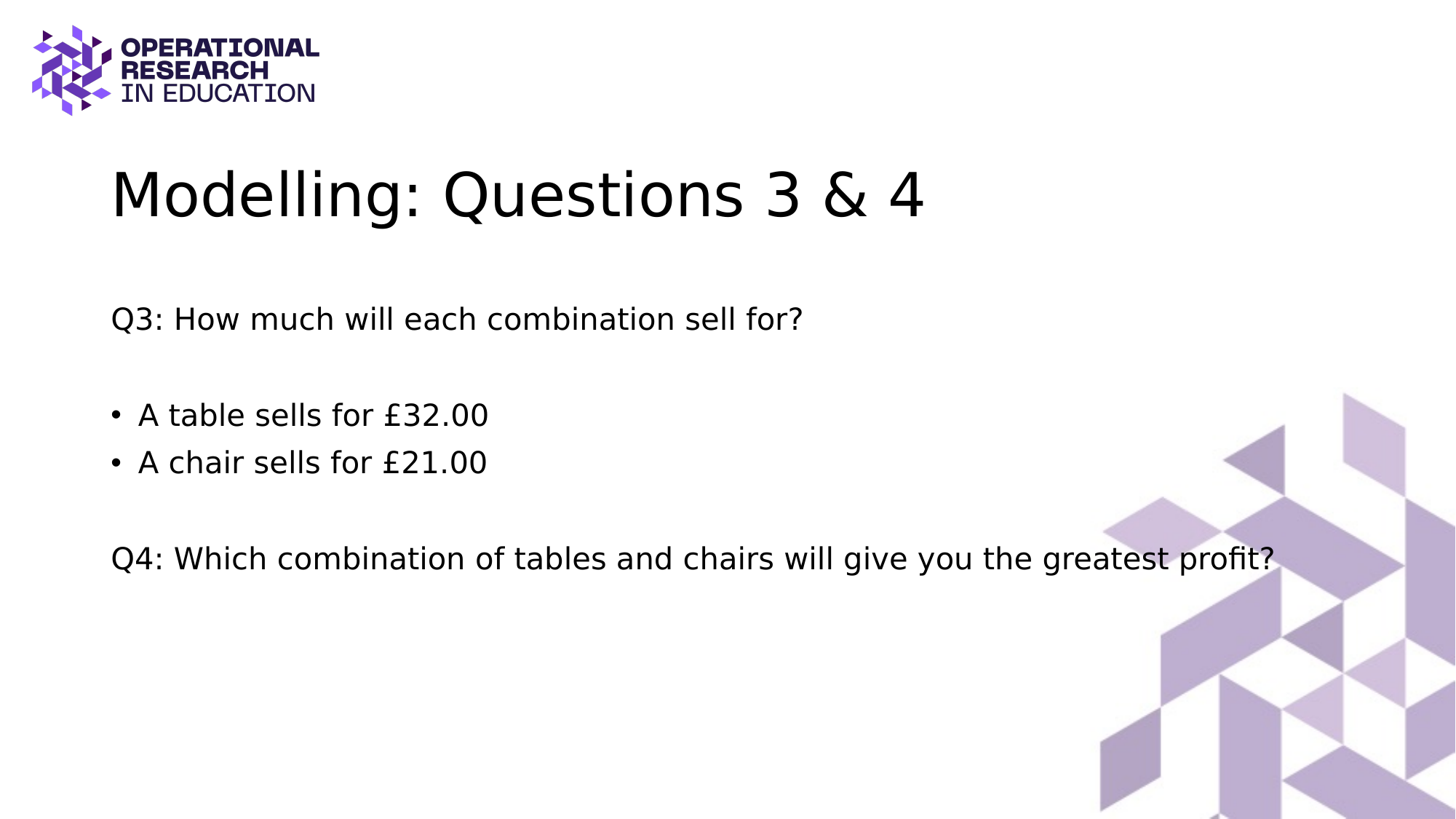

# Modelling: Questions 3 & 4
Q3: How much will each combination sell for?

A table sells for £32.00
A chair sells for £21.00

Q4: Which combination of tables and chairs will give you the greatest profit?